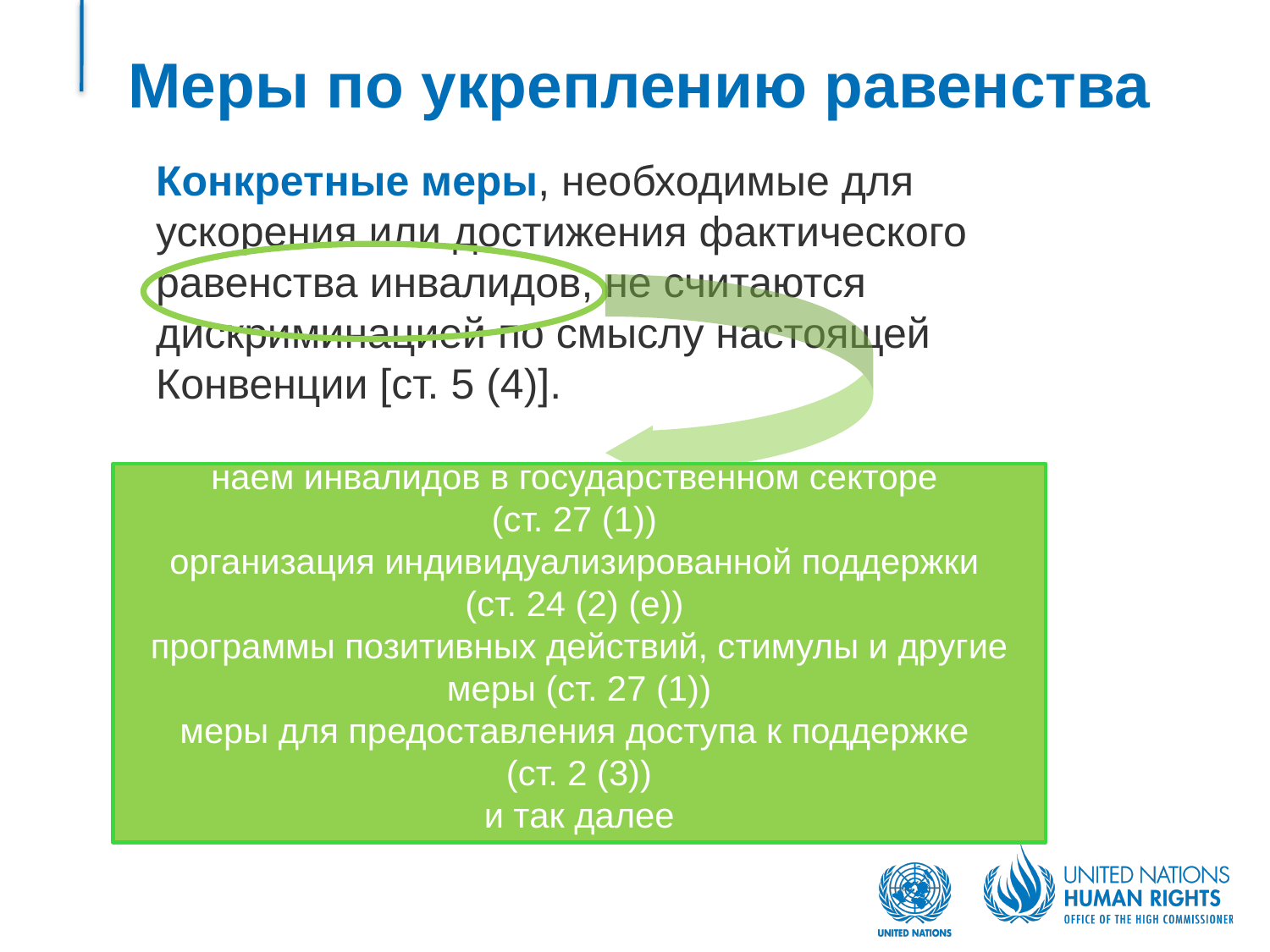

# Меры по укреплению равенства
Конкретные меры, необходимые для ускорения или достижения фактического равенства инвалидов, не считаются дискриминацией по смыслу настоящей Конвенции [ст. 5 (4)].

наем инвалидов в государственном секторе
(ст. 27 (1))
организация индивидуализированной поддержки
(ст. 24 (2) (e))
программы позитивных действий, стимулы и другие меры (ст. 27 (1))
меры для предоставления доступа к поддержке
(ст. 2 (3))
и так далее